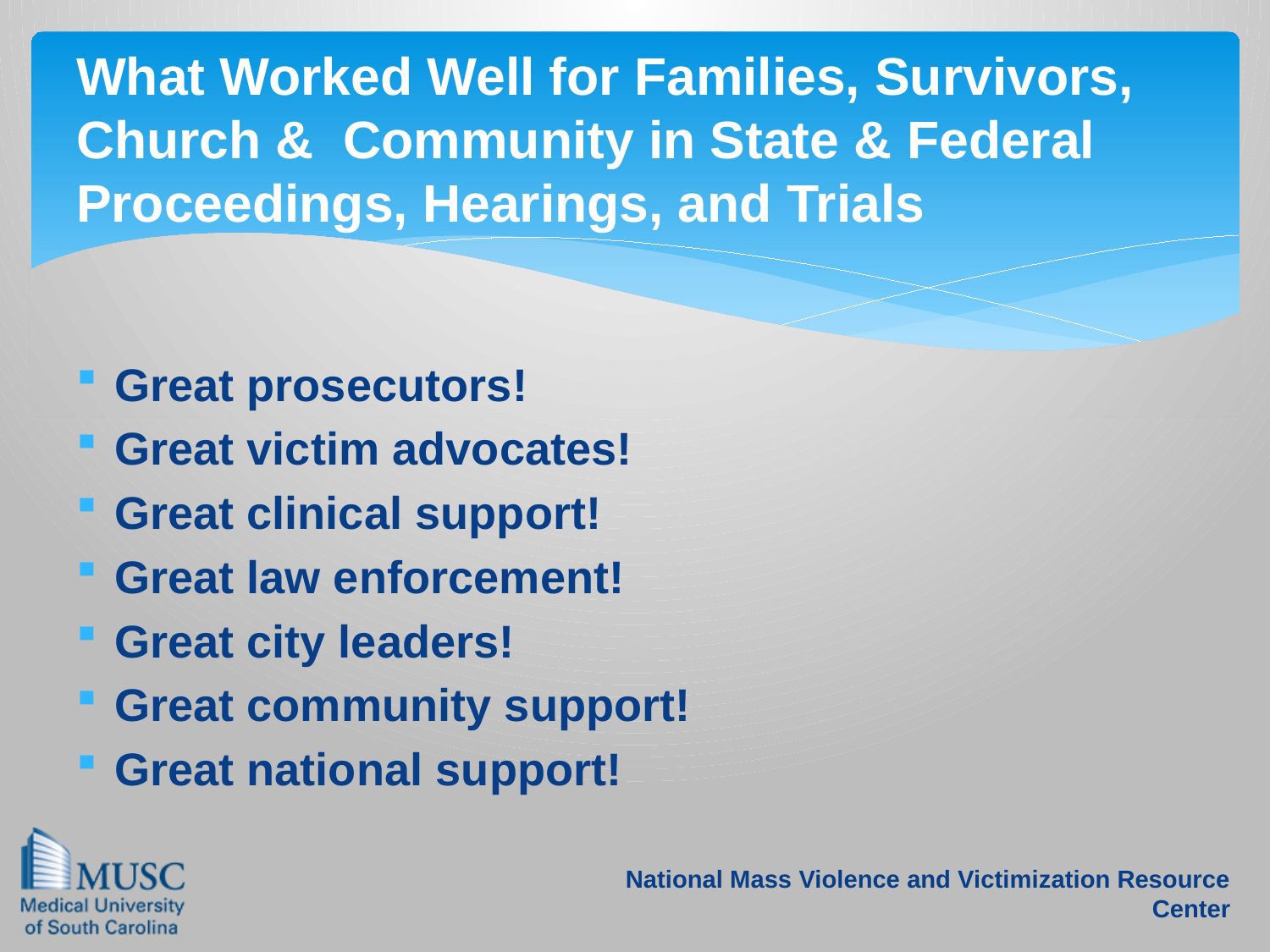

# What Worked Well for Families, Survivors, Church &  Community in State & Federal Proceedings, Hearings, and Trials
Great prosecutors!
Great victim advocates!
Great clinical support!
Great law enforcement!
Great city leaders!
Great community support!
Great national support!

National Mass Violence and Victimization Resource Center